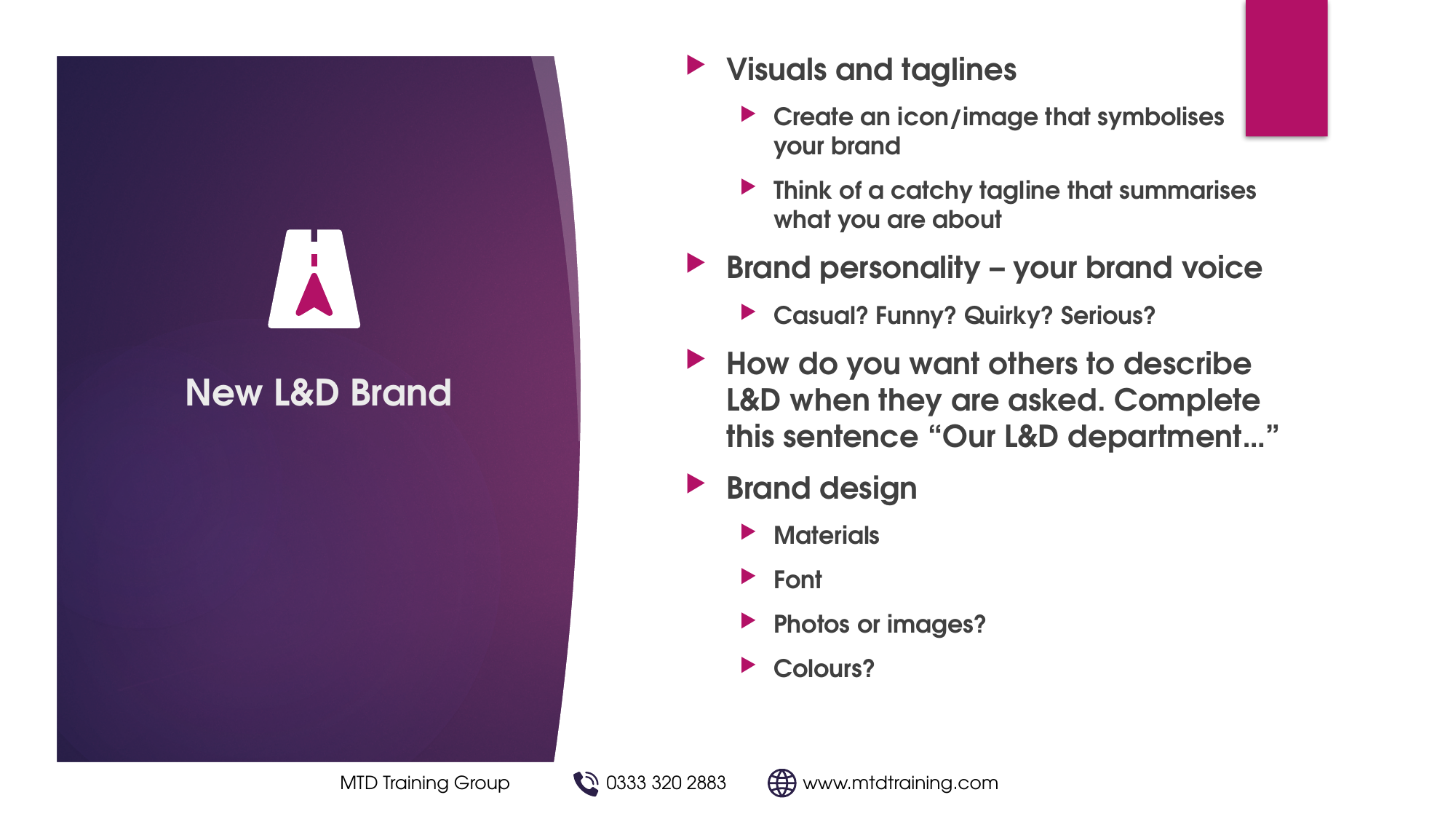

# New L&D Brand

Visuals and taglines
Create an icon/image that symbolises your brand
Think of a catchy tagline that summarises what you are about
Brand personality – your brand voice
Casual? Funny? Quirky? Serious?
How do you want others to describe L&D when they are asked. Complete this sentence “Our L&D department…”
Brand design
Materials
Font
Photos or images?
Colours?